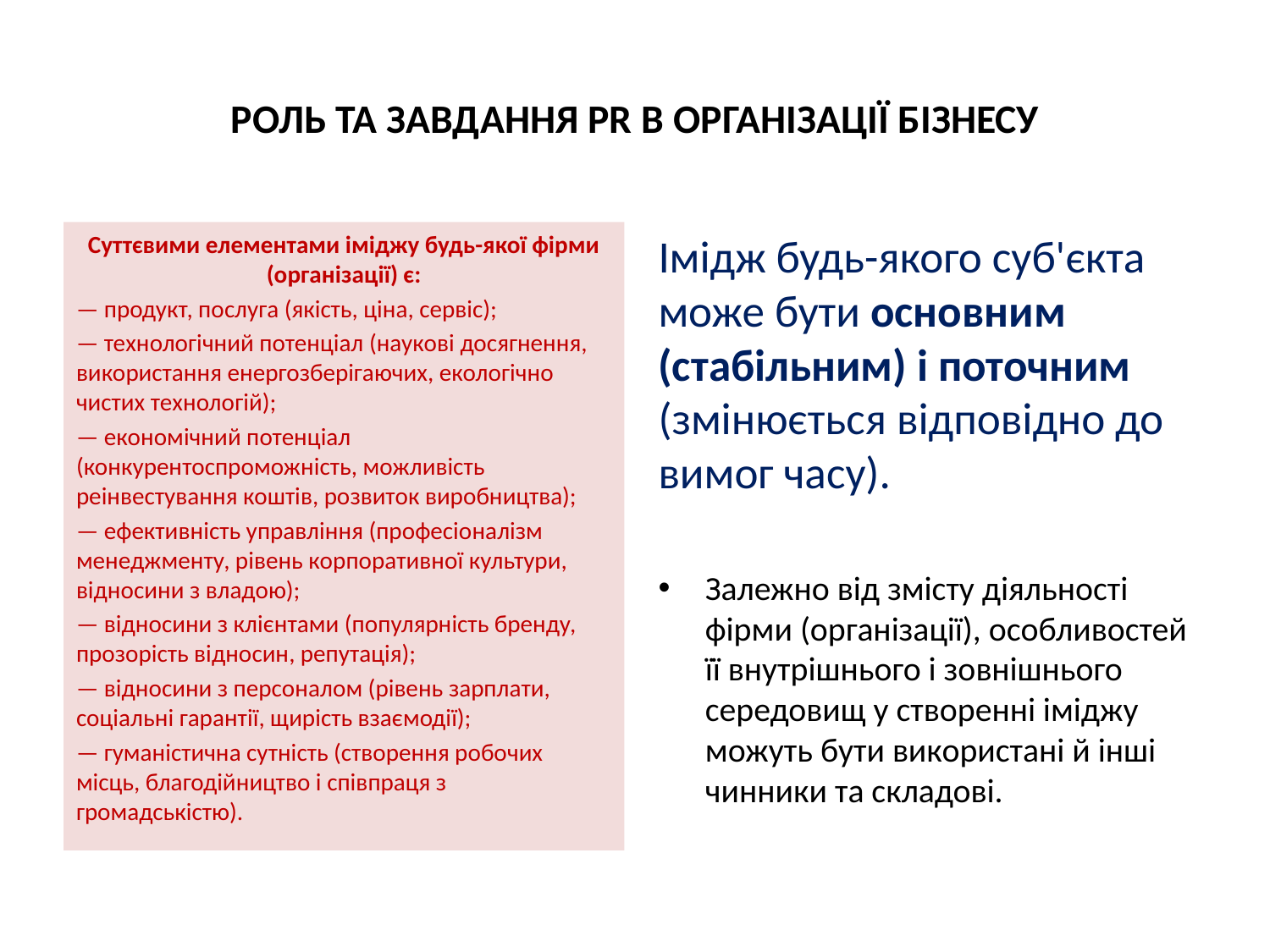

# РОЛЬ ТА ЗАВДАННЯ pr В ОРГАНІЗАЦІЇ БІЗНЕСУ
Суттєвими елементами іміджу будь-якої фірми (організації) є:
— продукт, послуга (якість, ціна, сервіс);
— технологічний потенціал (наукові досягнення, використання енергозберігаючих, екологічно чистих технологій);
— економічний потенціал (конкурентоспроможність, можливість реінвестування коштів, розвиток виробництва);
— ефективність управління (професіоналізм менеджменту, рівень корпоративної культури, відносини з владою);
— відносини з клієнтами (популярність бренду, прозорість відносин, репутація);
— відносини з персоналом (рівень зарплати, соціальні гарантії, щирість взаємодії);
— гуманістична сутність (створення робочих місць, благодійництво і співпраця з громадськістю).

Імідж будь-якого суб'єкта може бути основним (стабільним) і поточним (змінюється відповідно до вимог часу).

Залежно від змісту діяльності фірми (організації), особливостей її внутрішнього і зовнішнього середовищ у створенні іміджу можуть бути використані й інші чинники та складові.